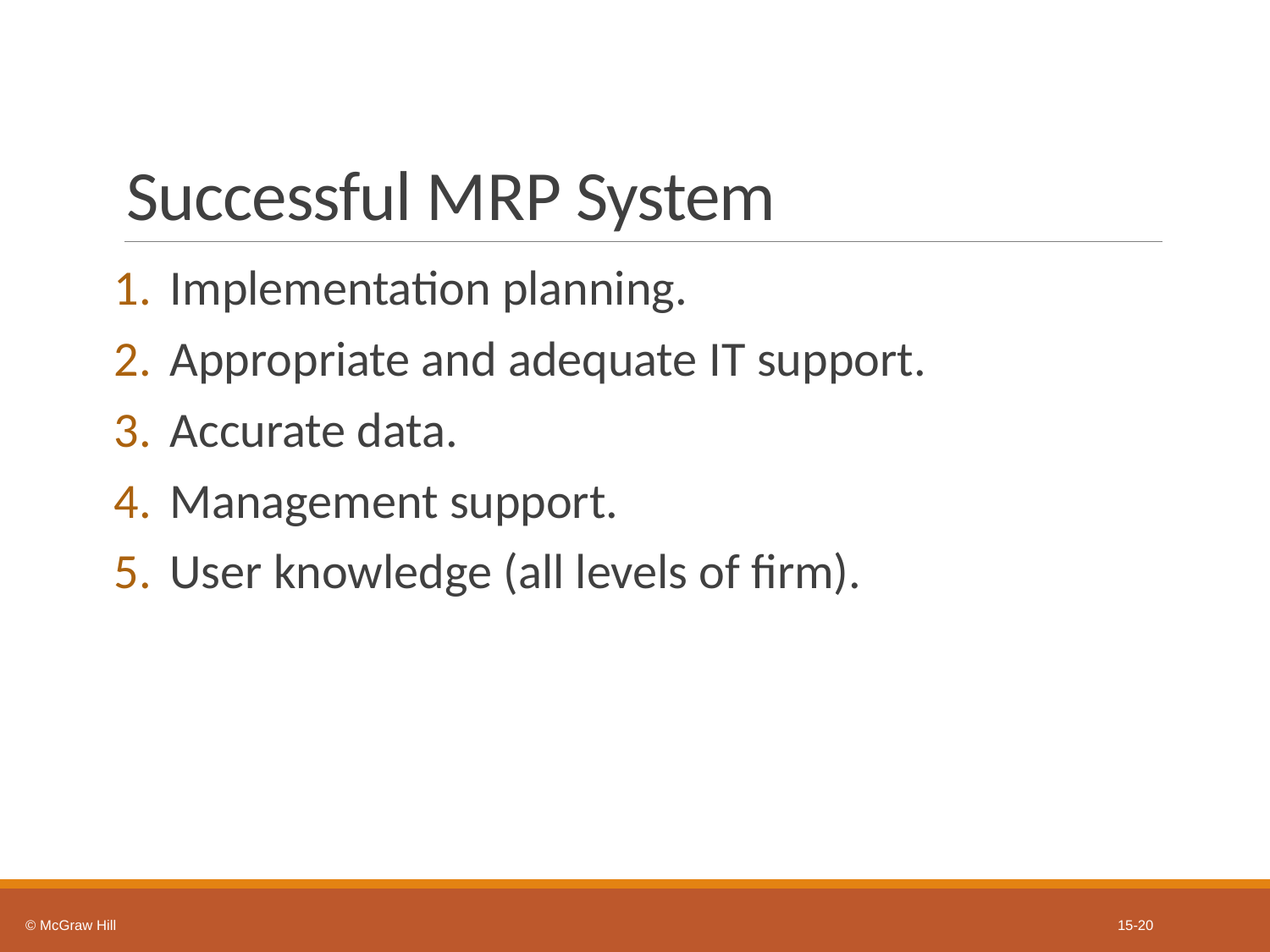

# Successful M R P System
Implementation planning.
Appropriate and adequate I T support.
Accurate data.
Management support.
User knowledge (all levels of firm).